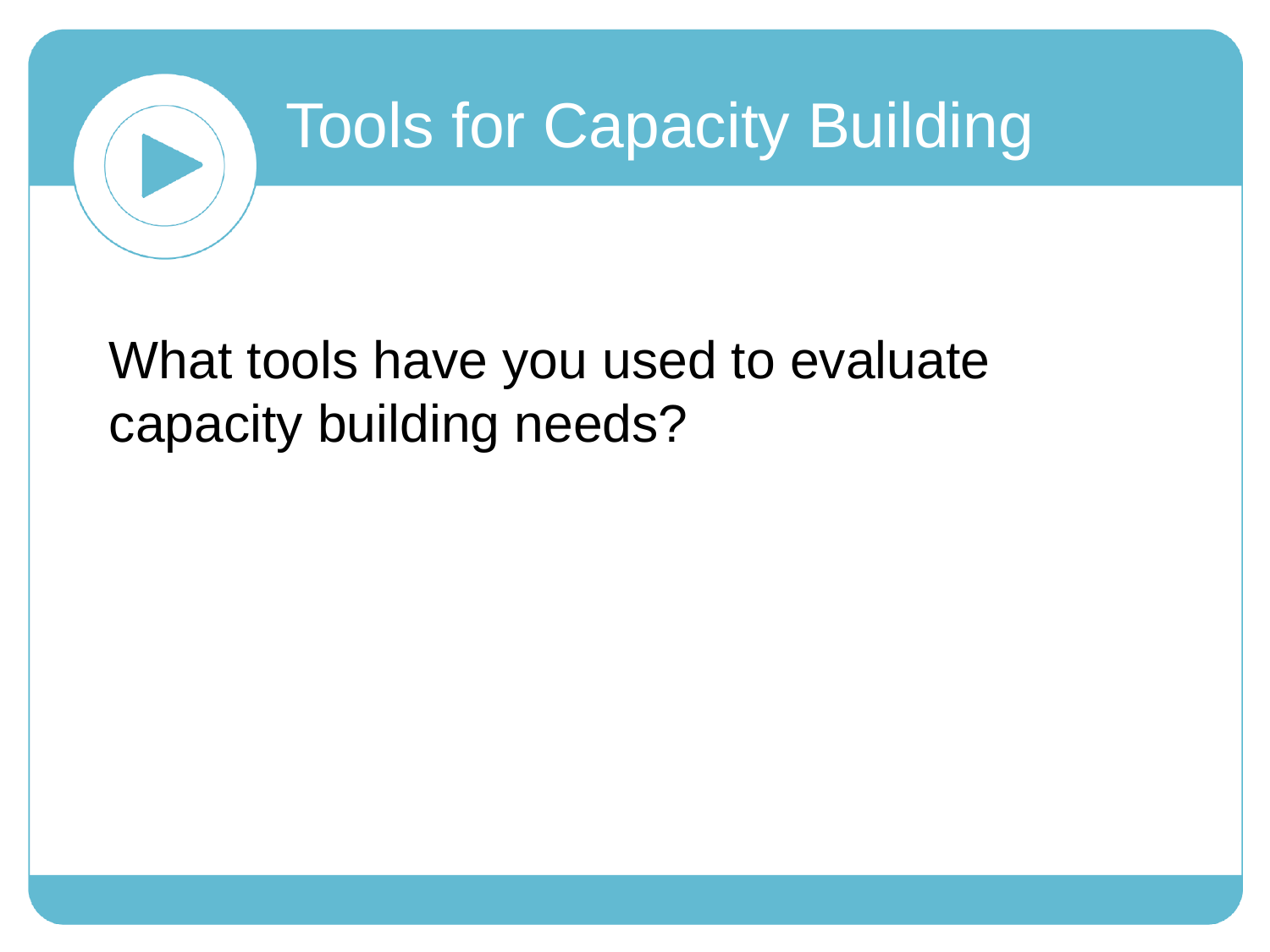

Tools for Capacity Building
What tools have you used to evaluate capacity building needs?